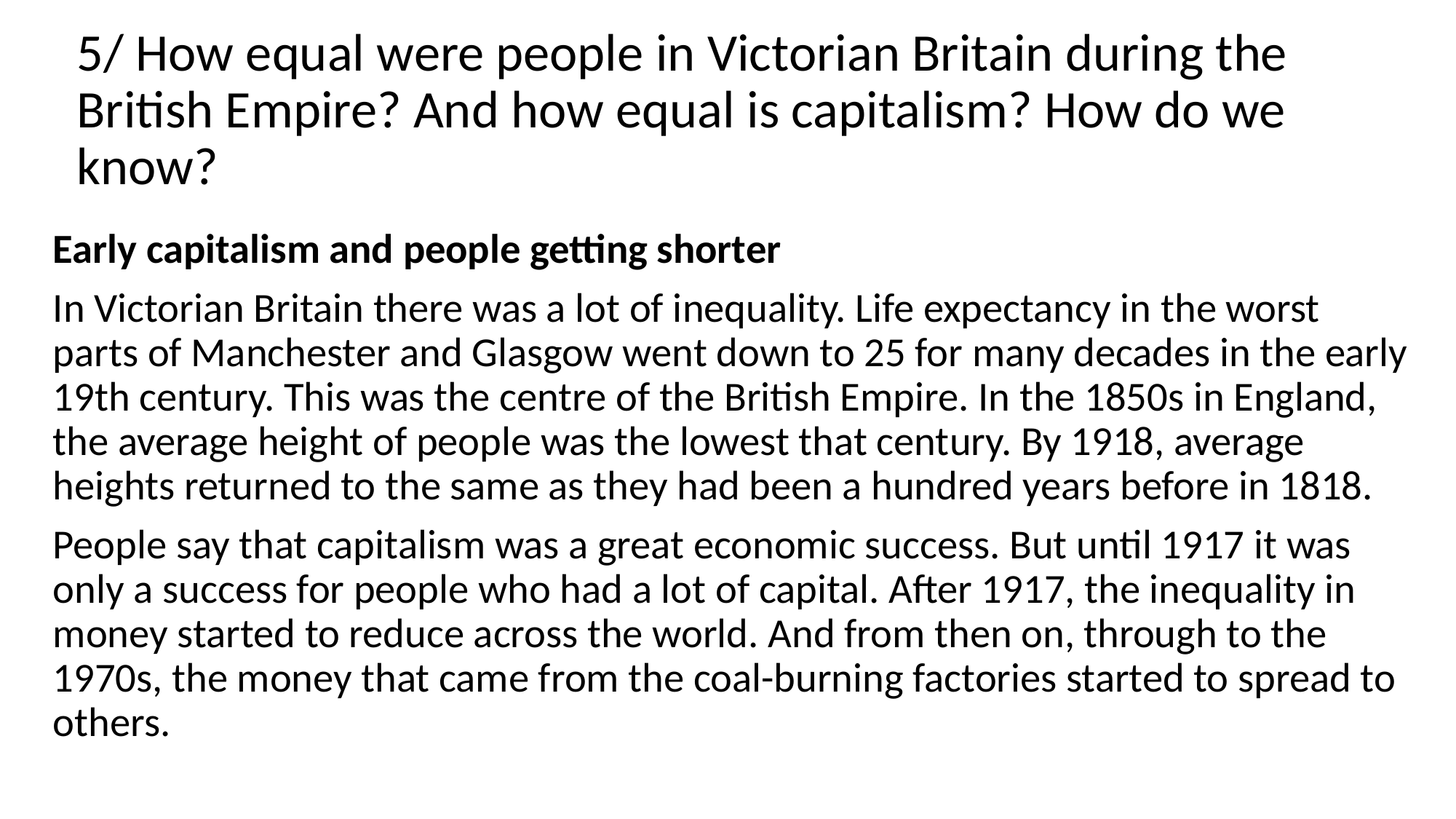

# 5/ How equal were people in Victorian Britain during the British Empire? And how equal is capitalism? How do we know?
Early capitalism and people getting shorter
In Victorian Britain there was a lot of inequality. Life expectancy in the worst parts of Manchester and Glasgow went down to 25 for many decades in the early 19th century. This was the centre of the British Empire. In the 1850s in England, the average height of people was the lowest that century. By 1918, average heights returned to the same as they had been a hundred years before in 1818.
People say that capitalism was a great economic success. But until 1917 it was only a success for people who had a lot of capital. After 1917, the inequality in money started to reduce across the world. And from then on, through to the 1970s, the money that came from the coal-burning factories started to spread to others.